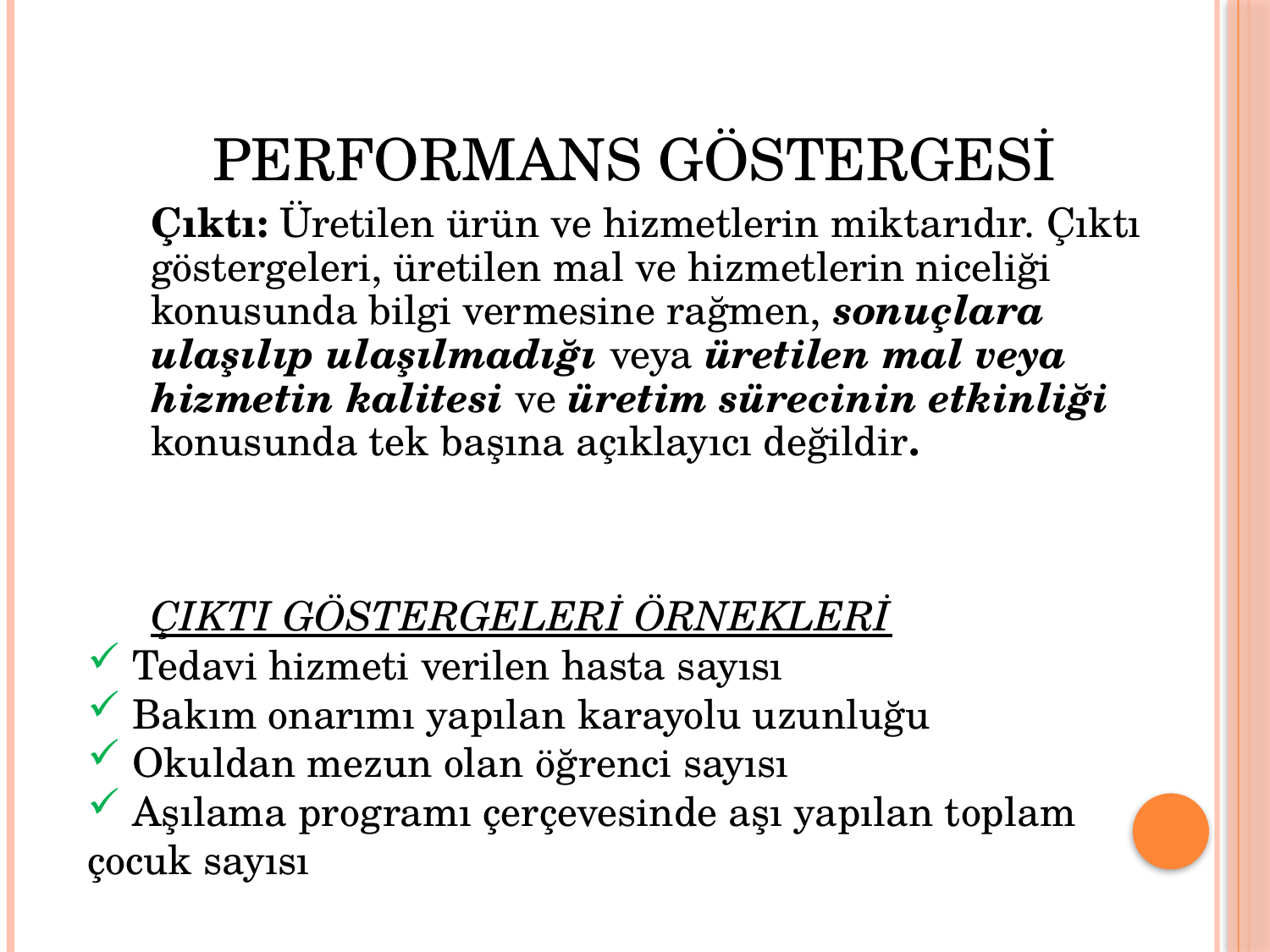

PERFORMANS GÖSTERGESİ
Çıktı: Üretilen ürün ve hizmetlerin miktarıdır. Çıktı göstergeleri, üretilen mal ve hizmetlerin niceliği konusunda bilgi vermesine rağmen, sonuçlara ulaşılıp ulaşılmadığı veya üretilen mal veya hizmetin kalitesi ve üretim sürecinin etkinliği konusunda tek başına açıklayıcı değildir.

ÇIKTI GÖSTERGELERİ ÖRNEKLERİ
 Tedavi hizmeti verilen hasta sayısı
 Bakım onarımı yapılan karayolu uzunluğu
 Okuldan mezun olan öğrenci sayısı
 Aşılama programı çerçevesinde aşı yapılan toplam çocuk sayısı